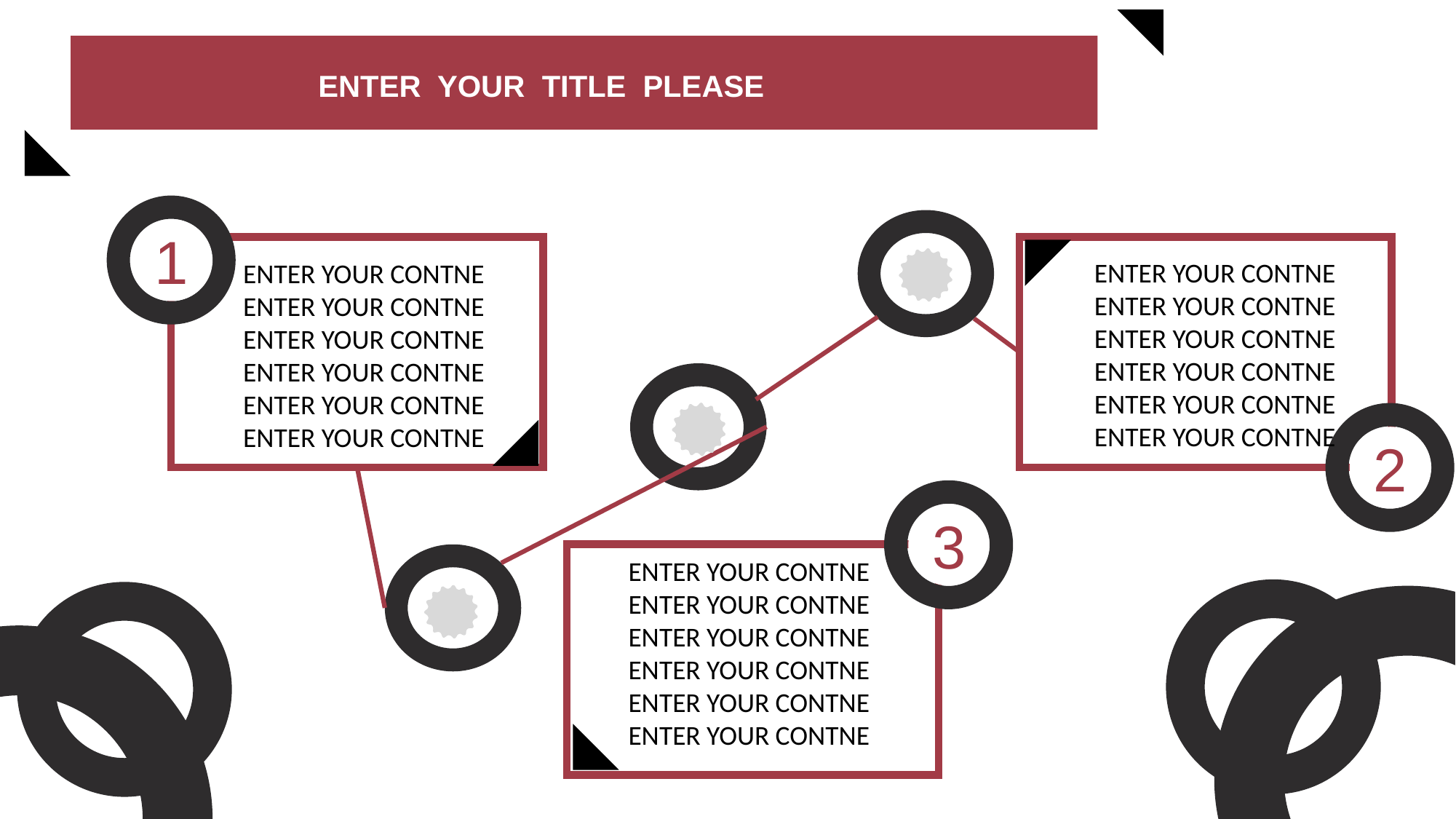

ENTER  YOUR  TITLE  PLEASE

1

2

ENTER YOUR CONTNE
ENTER YOUR CONTNE
ENTER YOUR CONTNE
ENTER YOUR CONTNE
ENTER YOUR CONTNE
ENTER YOUR CONTNE
ENTER YOUR CONTNE
ENTER YOUR CONTNE
ENTER YOUR CONTNE
ENTER YOUR CONTNE
ENTER YOUR CONTNE
ENTER YOUR CONTNE

3

ENTER YOUR CONTNE
ENTER YOUR CONTNE
ENTER YOUR CONTNE
ENTER YOUR CONTNE
ENTER YOUR CONTNE
ENTER YOUR CONTNE